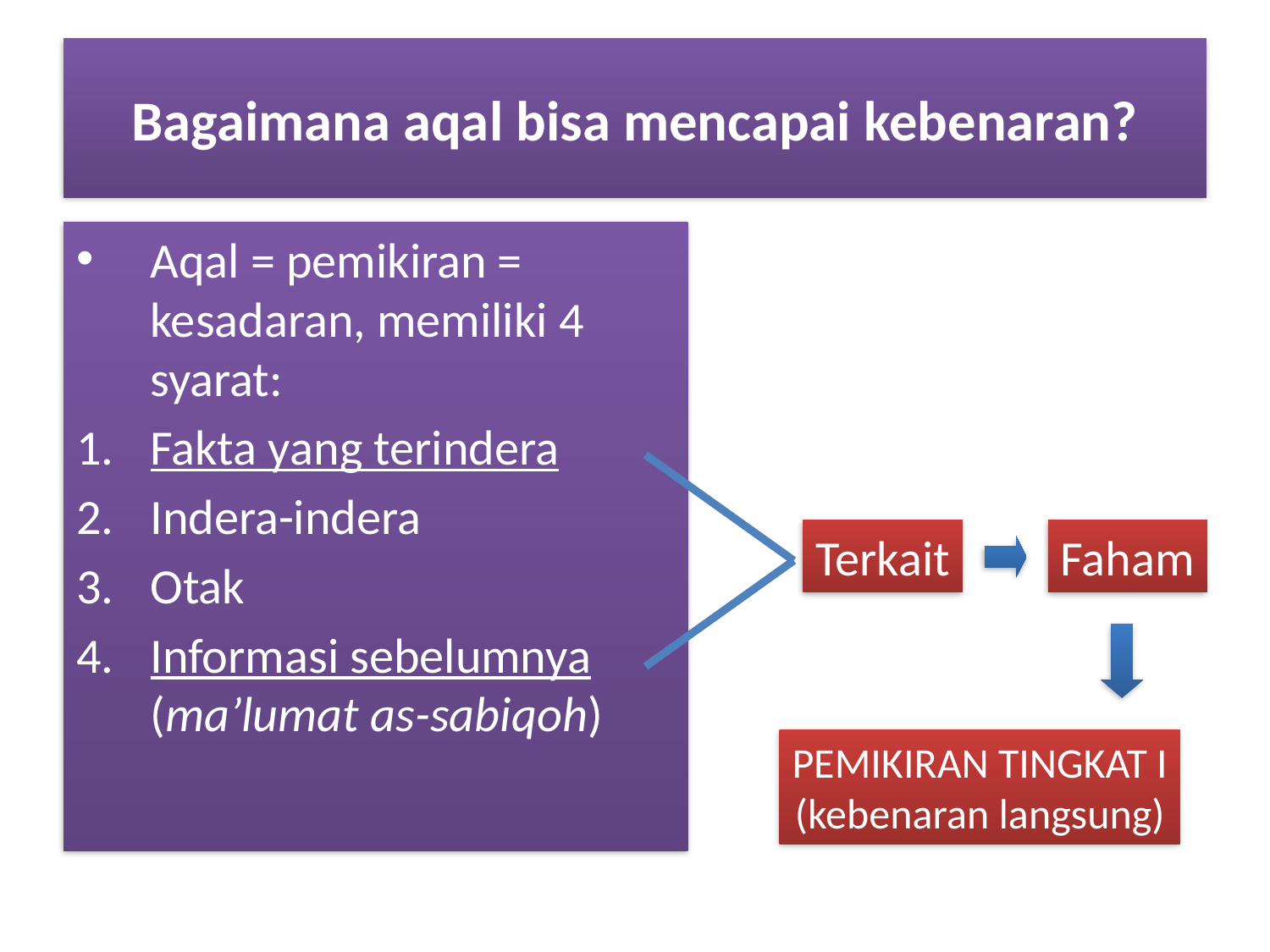

# Bagaimana aqal bisa mencapai kebenaran?
Aqal = pemikiran = kesadaran, memiliki 4 syarat:
Fakta yang terindera
Indera-indera
Otak
Informasi sebelumnya (ma’lumat as-sabiqoh)

Terkait
Faham

PEMIKIRAN TINGKAT I
(kebenaran langsung)